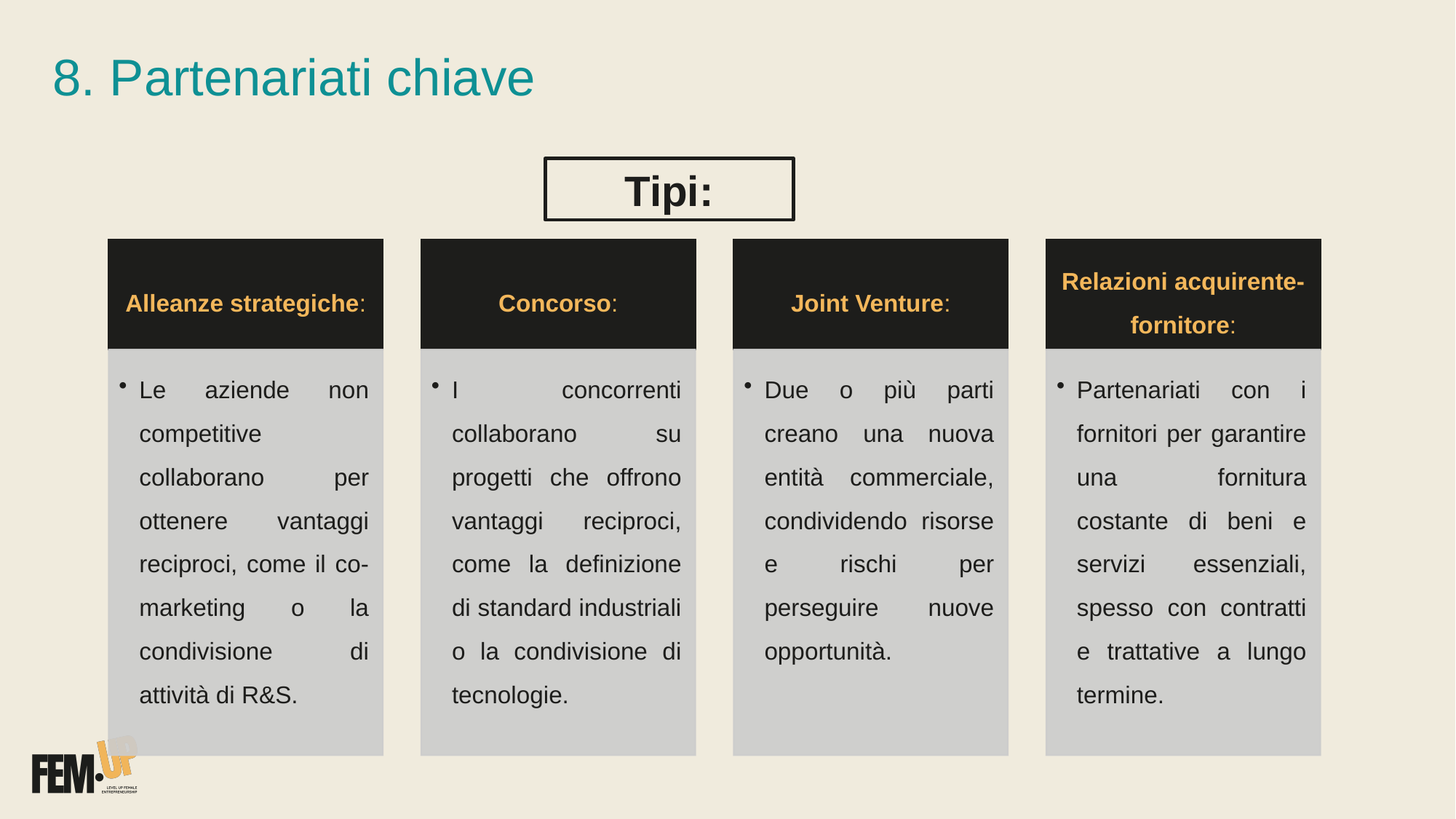

# 8. Partenariati chiave
Tipi:
Alleanze strategiche:
Le aziende non competitive collaborano per ottenere vantaggi reciproci, come il co-marketing o la condivisione di attività di R&S.
Concorso:
I concorrenti collaborano su progetti che offrono vantaggi reciproci, come la definizione di standard industriali o la condivisione di tecnologie.
Joint Venture:
Due o più parti creano una nuova entità commerciale, condividendo risorse e rischi per perseguire nuove opportunità.
Relazioni acquirente-fornitore:
Partenariati con i fornitori per garantire una fornitura costante di beni e servizi essenziali, spesso con contratti e trattative a lungo termine.